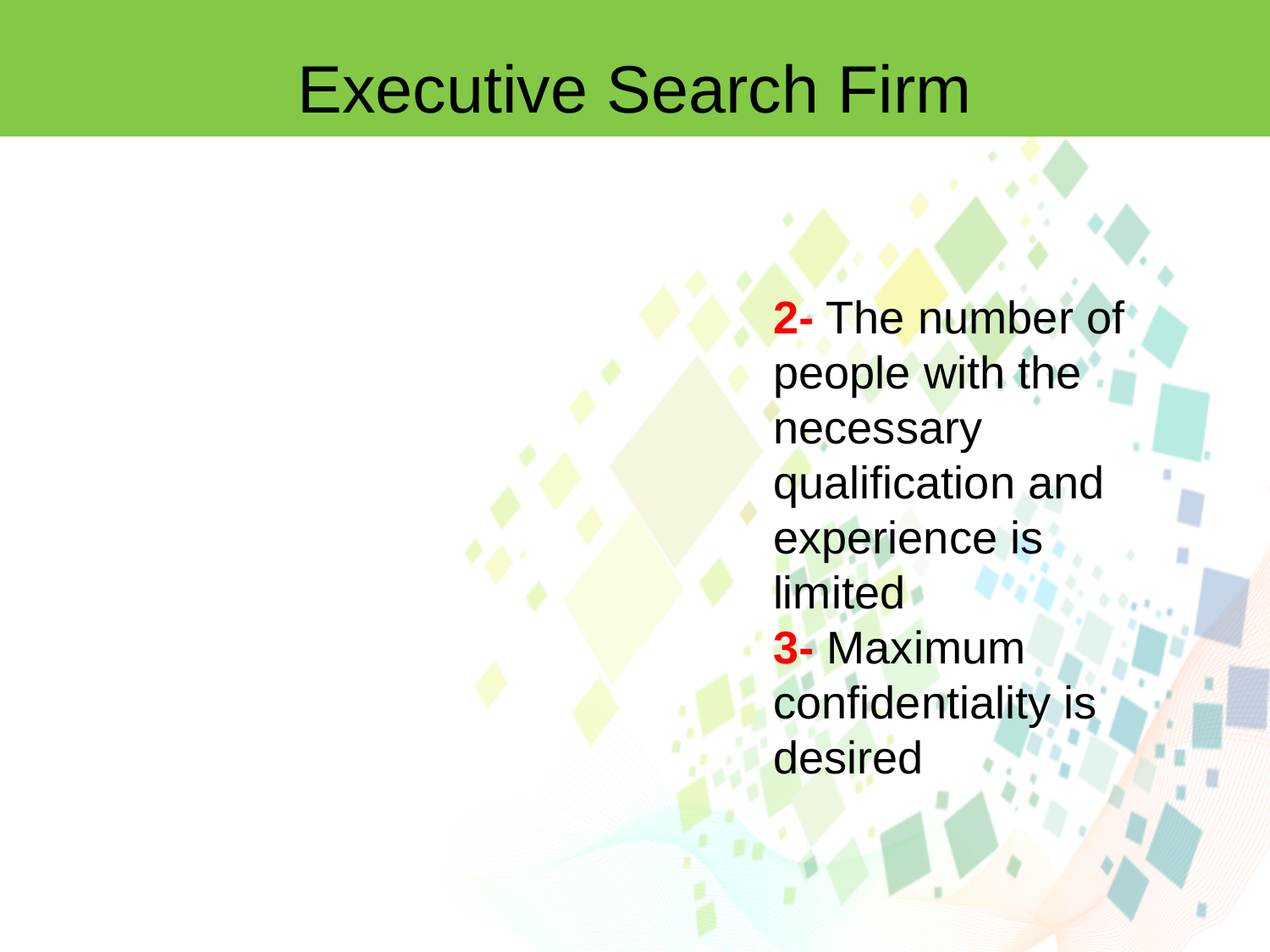

Executive Search Firm
2- The number of people with the necessary qualification and experience is limited
3- Maximum confidentiality is desired